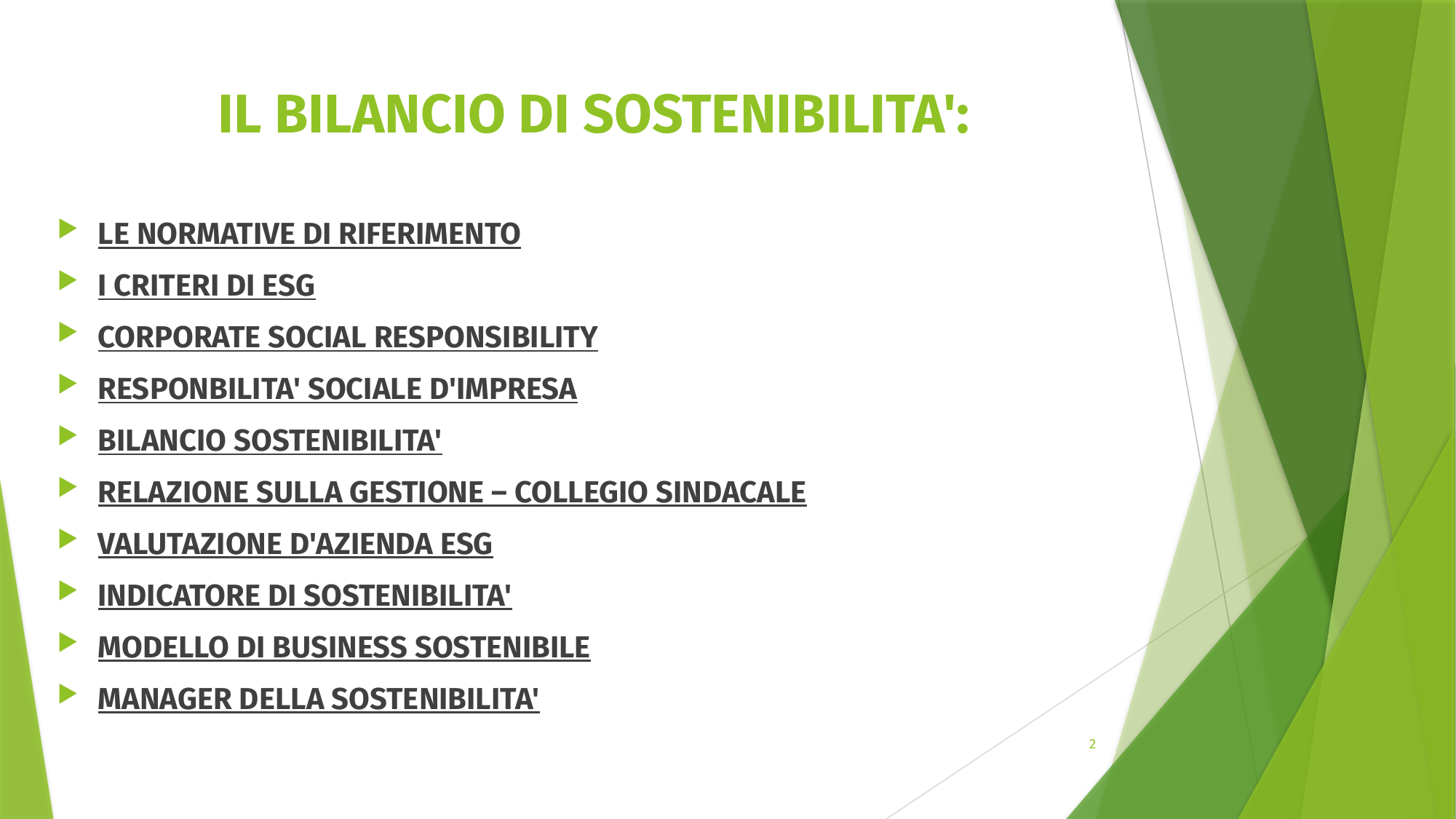

# IL BILANCIO DI SOSTENIBILITA':
LE NORMATIVE DI RIFERIMENTO
I CRITERI DI ESG
CORPORATE SOCIAL RESPONSIBILITY
RESPONBILITA' SOCIALE D'IMPRESA
BILANCIO SOSTENIBILITA'
RELAZIONE SULLA GESTIONE – COLLEGIO SINDACALE
VALUTAZIONE D'AZIENDA ESG
INDICATORE DI SOSTENIBILITA'
MODELLO DI BUSINESS SOSTENIBILE
MANAGER DELLA SOSTENIBILITA'
2